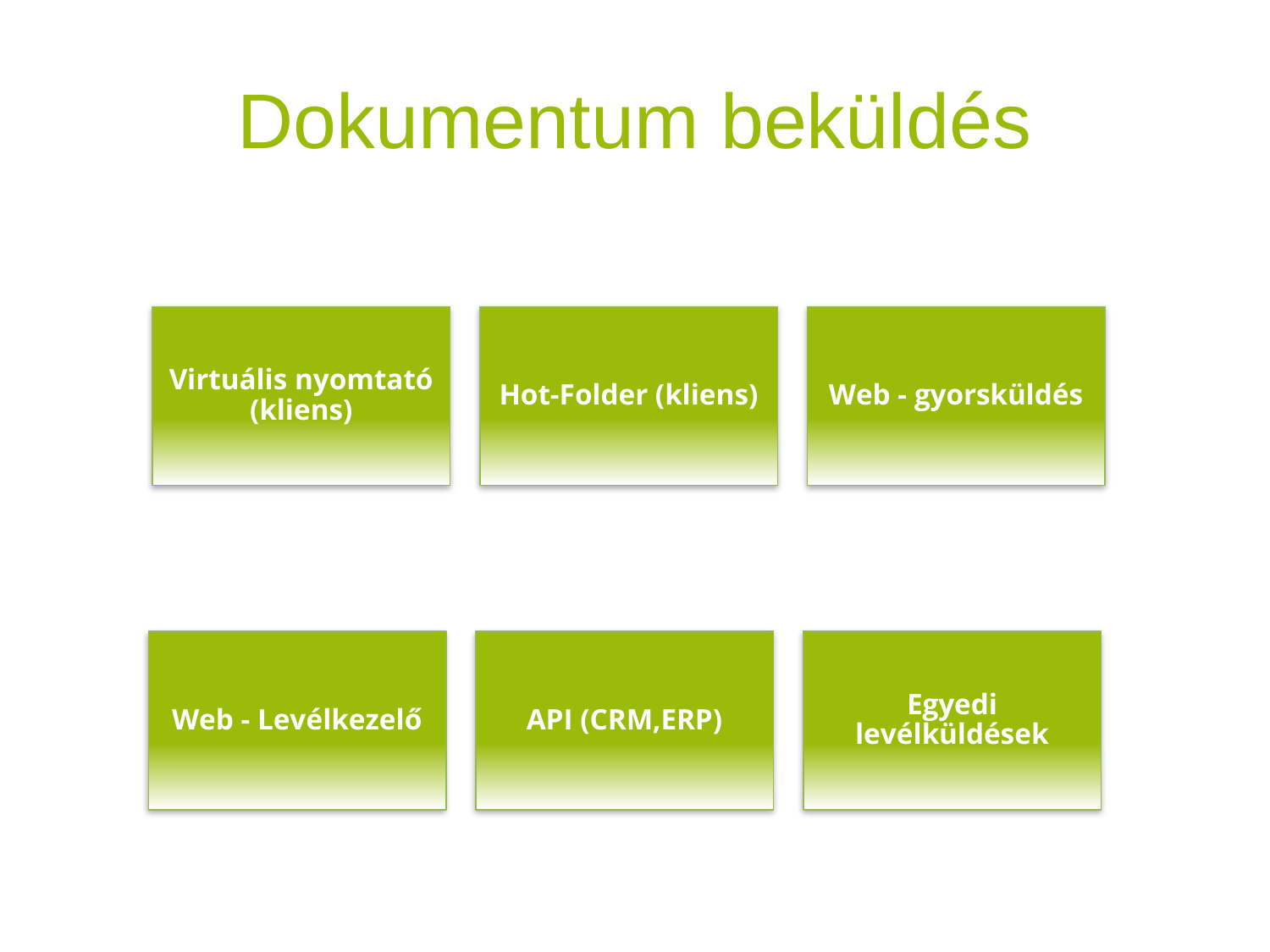

# Dokumentum beküldés
Virtuális nyomtató (kliens)
Hot-Folder (kliens)
Web - gyorsküldés
Web - Levélkezelő
API (CRM,ERP)
Egyedi levélküldések